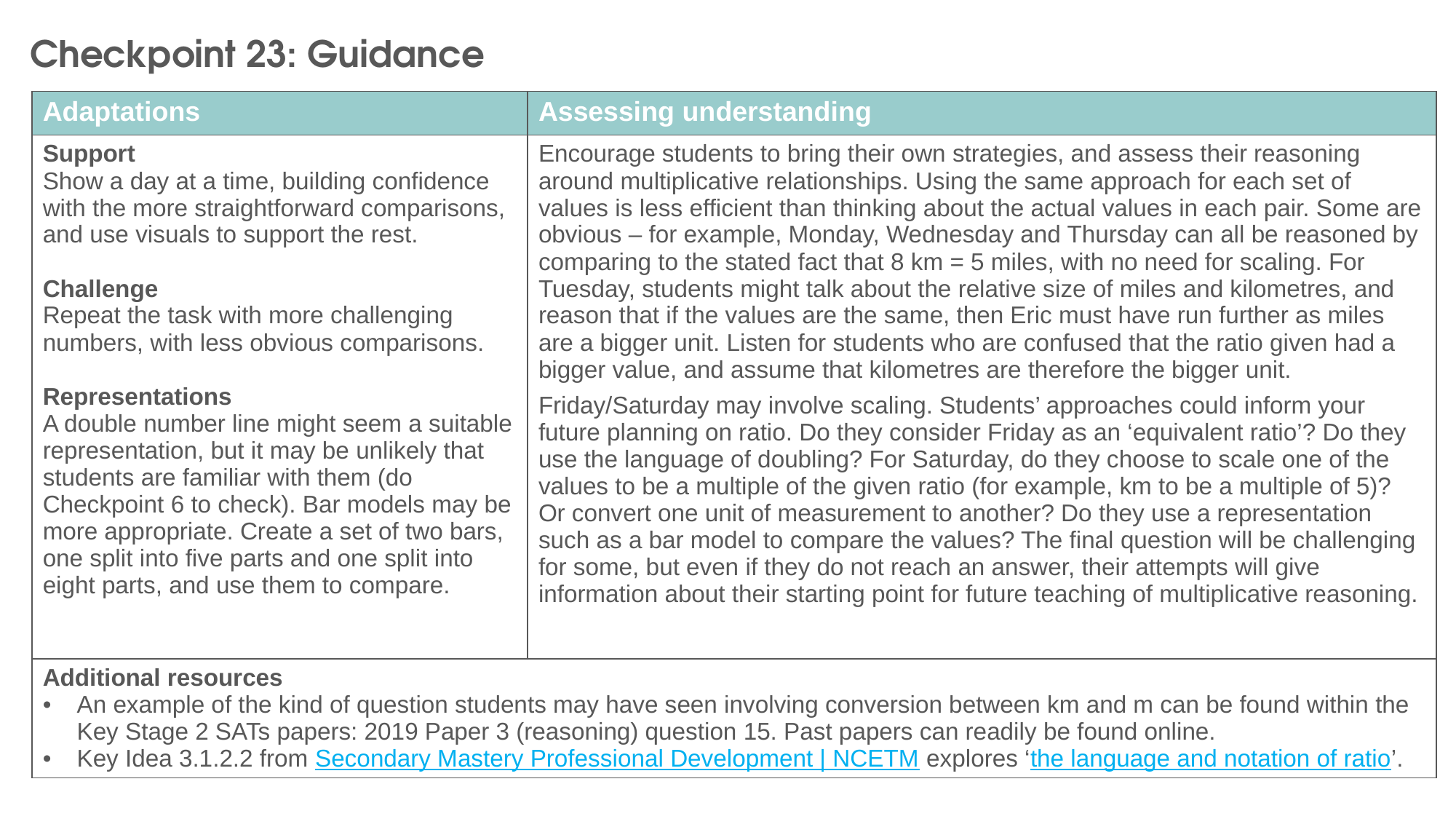

Checkpoint 23: Guidance
| Adaptations | Assessing understanding |
| --- | --- |
| Support Show a day at a time, building confidence with the more straightforward comparisons, and use visuals to support the rest. Challenge Repeat the task with more challenging numbers, with less obvious comparisons. Representations A double number line might seem a suitable representation, but it may be unlikely that students are familiar with them (do Checkpoint 6 to check). Bar models may be more appropriate. Create a set of two bars, one split into five parts and one split into eight parts, and use them to compare. | Encourage students to bring their own strategies, and assess their reasoning around multiplicative relationships. Using the same approach for each set of values is less efficient than thinking about the actual values in each pair. Some are obvious – for example, Monday, Wednesday and Thursday can all be reasoned by comparing to the stated fact that 8 km = 5 miles, with no need for scaling. For Tuesday, students might talk about the relative size of miles and kilometres, and reason that if the values are the same, then Eric must have run further as miles are a bigger unit. Listen for students who are confused that the ratio given had a bigger value, and assume that kilometres are therefore the bigger unit. Friday/Saturday may involve scaling. Students’ approaches could inform your future planning on ratio. Do they consider Friday as an ‘equivalent ratio’? Do they use the language of doubling? For Saturday, do they choose to scale one of the values to be a multiple of the given ratio (for example, km to be a multiple of 5)? Or convert one unit of measurement to another? Do they use a representation such as a bar model to compare the values? The final question will be challenging for some, but even if they do not reach an answer, their attempts will give information about their starting point for future teaching of multiplicative reasoning. |
| Additional resources An example of the kind of question students may have seen involving conversion between km and m can be found within the Key Stage 2 SATs papers: 2019 Paper 3 (reasoning) question 15. Past papers can readily be found online. Key Idea 3.1.2.2 from Secondary Mastery Professional Development | NCETM explores ‘the language and notation of ratio’. |  |